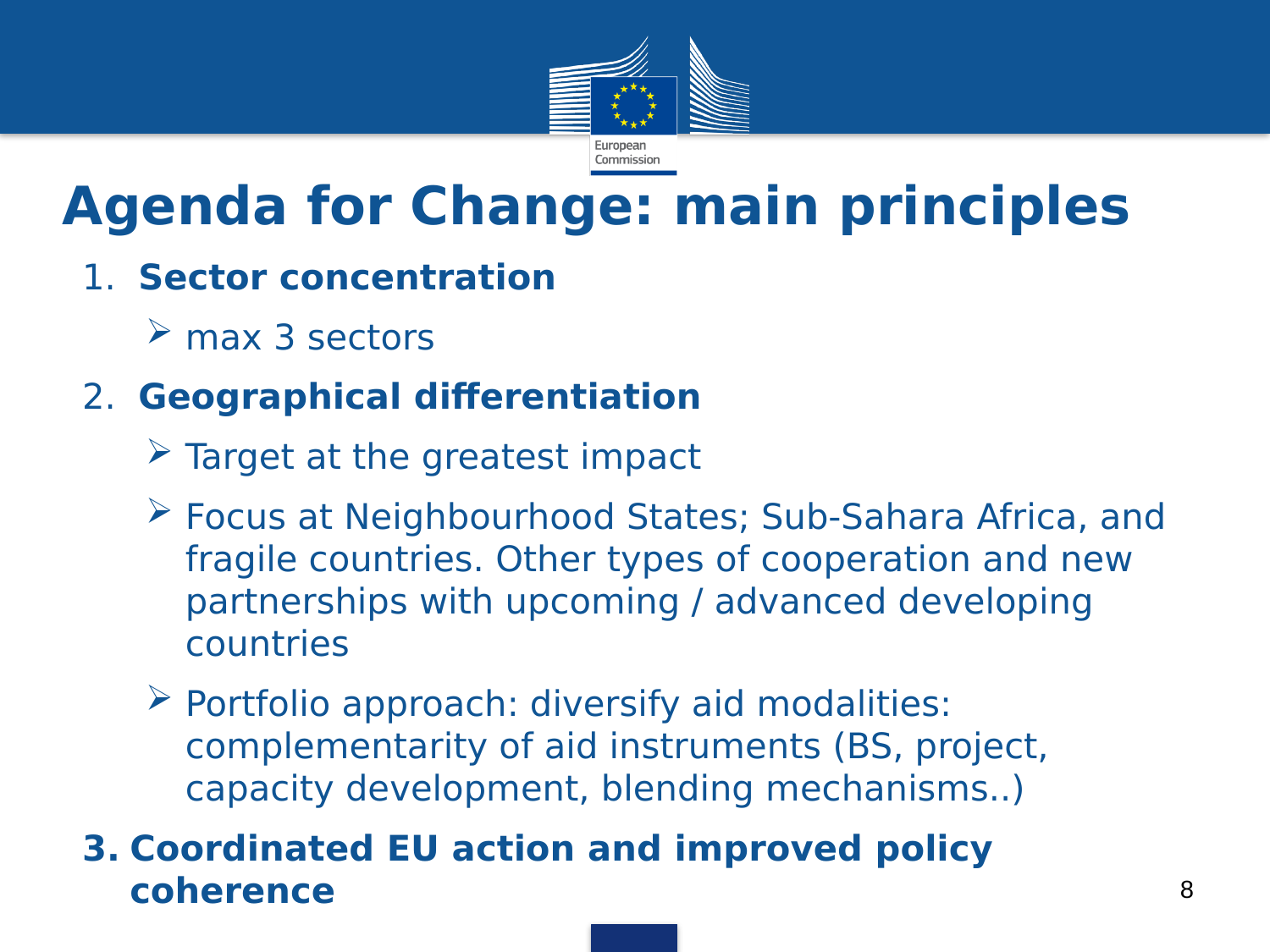

# Agenda for Change: main principles
1.  Sector concentration
max 3 sectors
2.  Geographical differentiation
Target at the greatest impact
Focus at Neighbourhood States; Sub-Sahara Africa, and fragile countries. Other types of cooperation and new partnerships with upcoming / advanced developing countries
Portfolio approach: diversify aid modalities: complementarity of aid instruments (BS, project, capacity development, blending mechanisms..)
Coordinated EU action and improved policy coherence

8